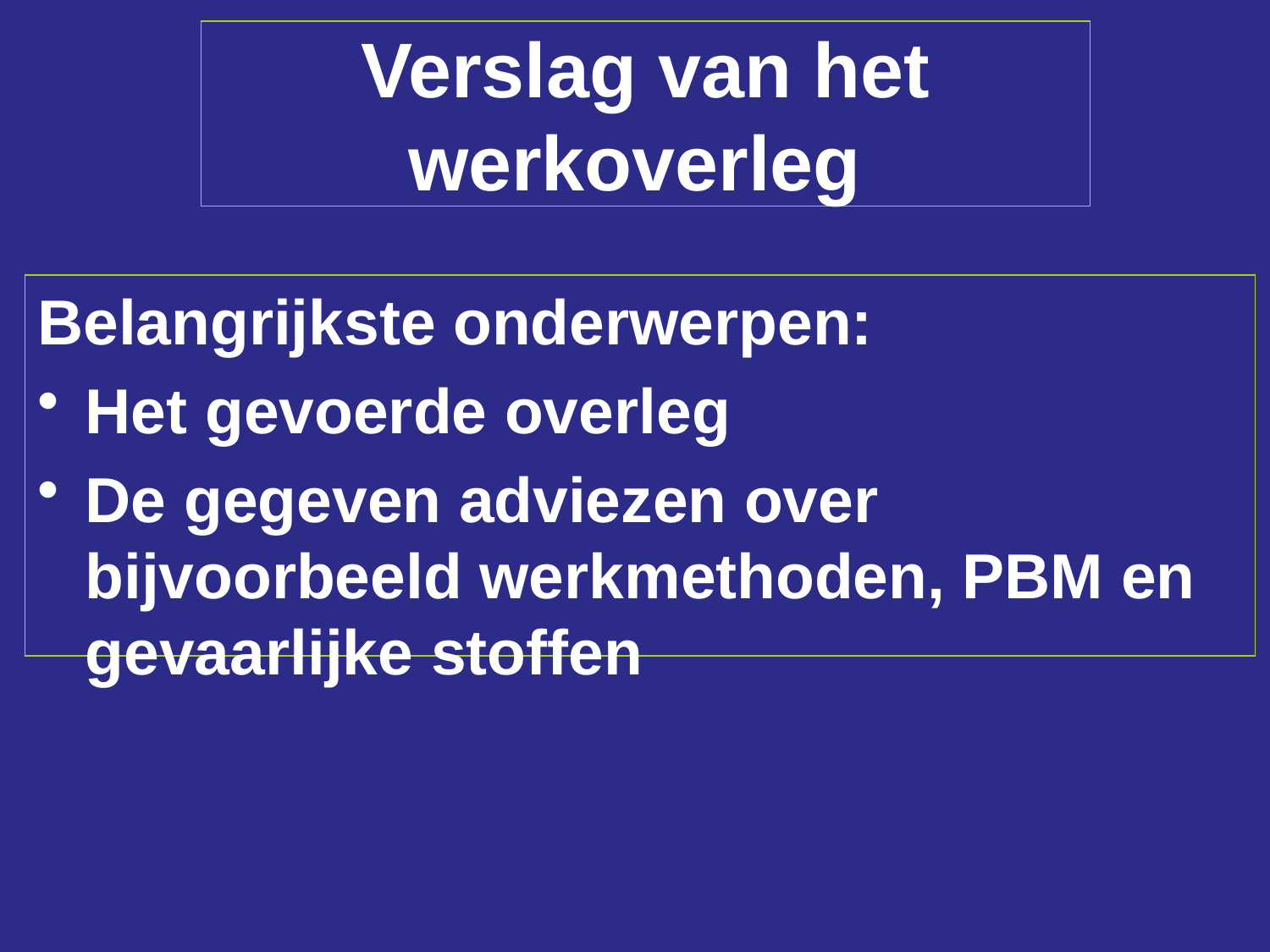

# Verslag van het werkoverleg
Belangrijkste onderwerpen:
Het gevoerde overleg
De gegeven adviezen over bijvoorbeeld werkmethoden, PBM en gevaarlijke stoffen